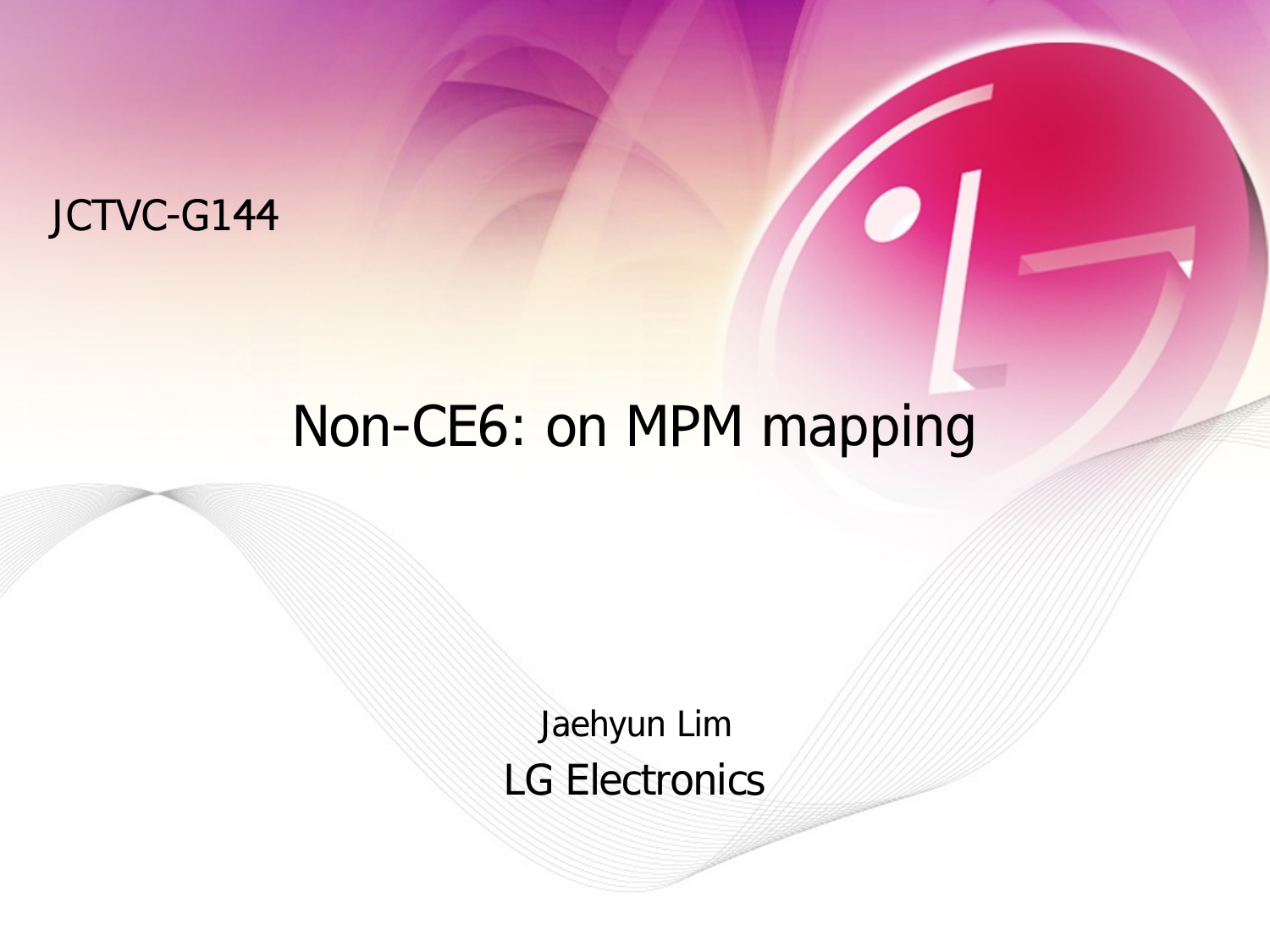

JCTVC-G144
# Non-CE6: on MPM mapping
Jaehyun Lim
LG Electronics